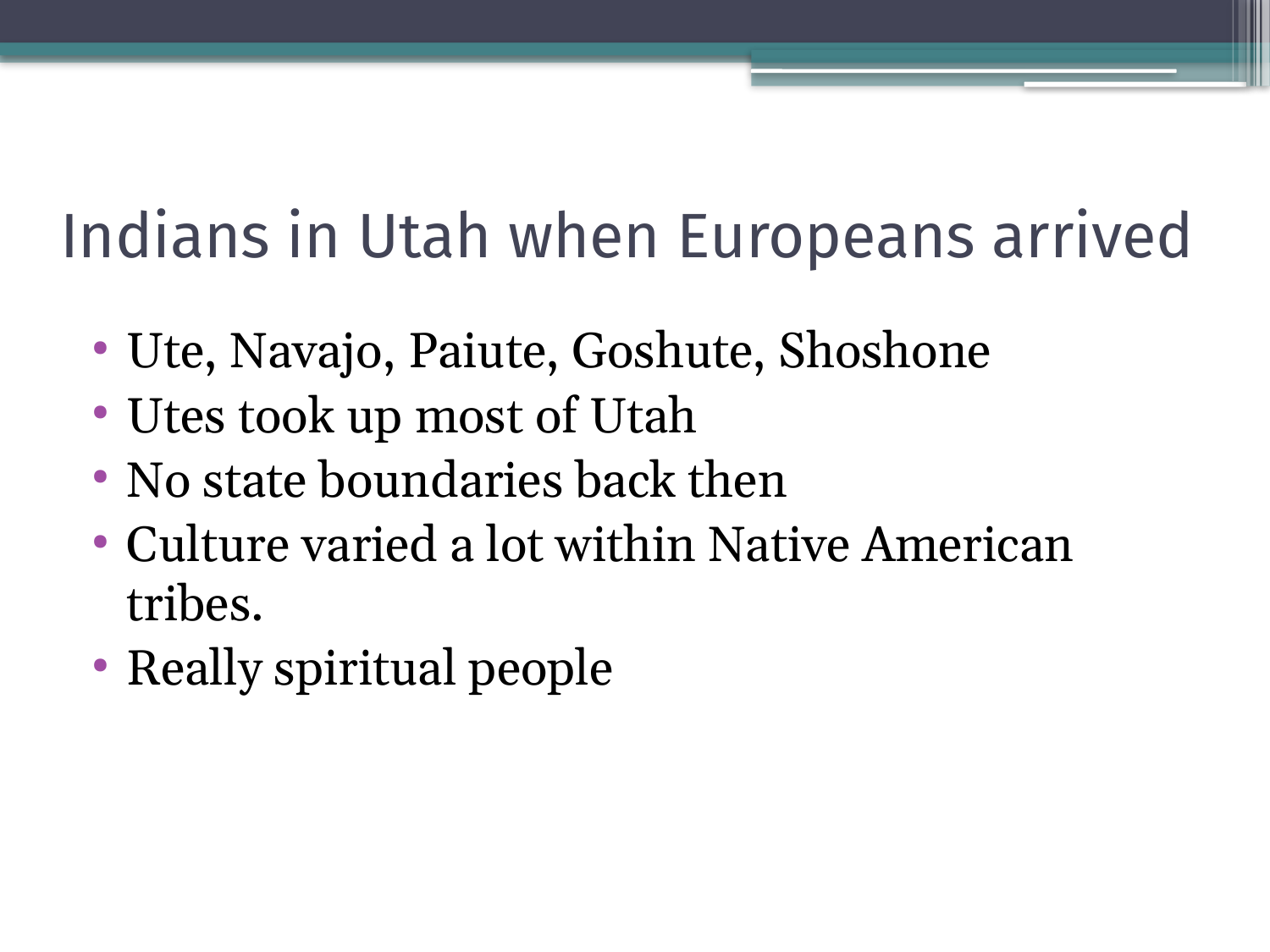

# Indians in Utah when Europeans arrived
Ute, Navajo, Paiute, Goshute, Shoshone
Utes took up most of Utah
No state boundaries back then
Culture varied a lot within Native American tribes.
Really spiritual people